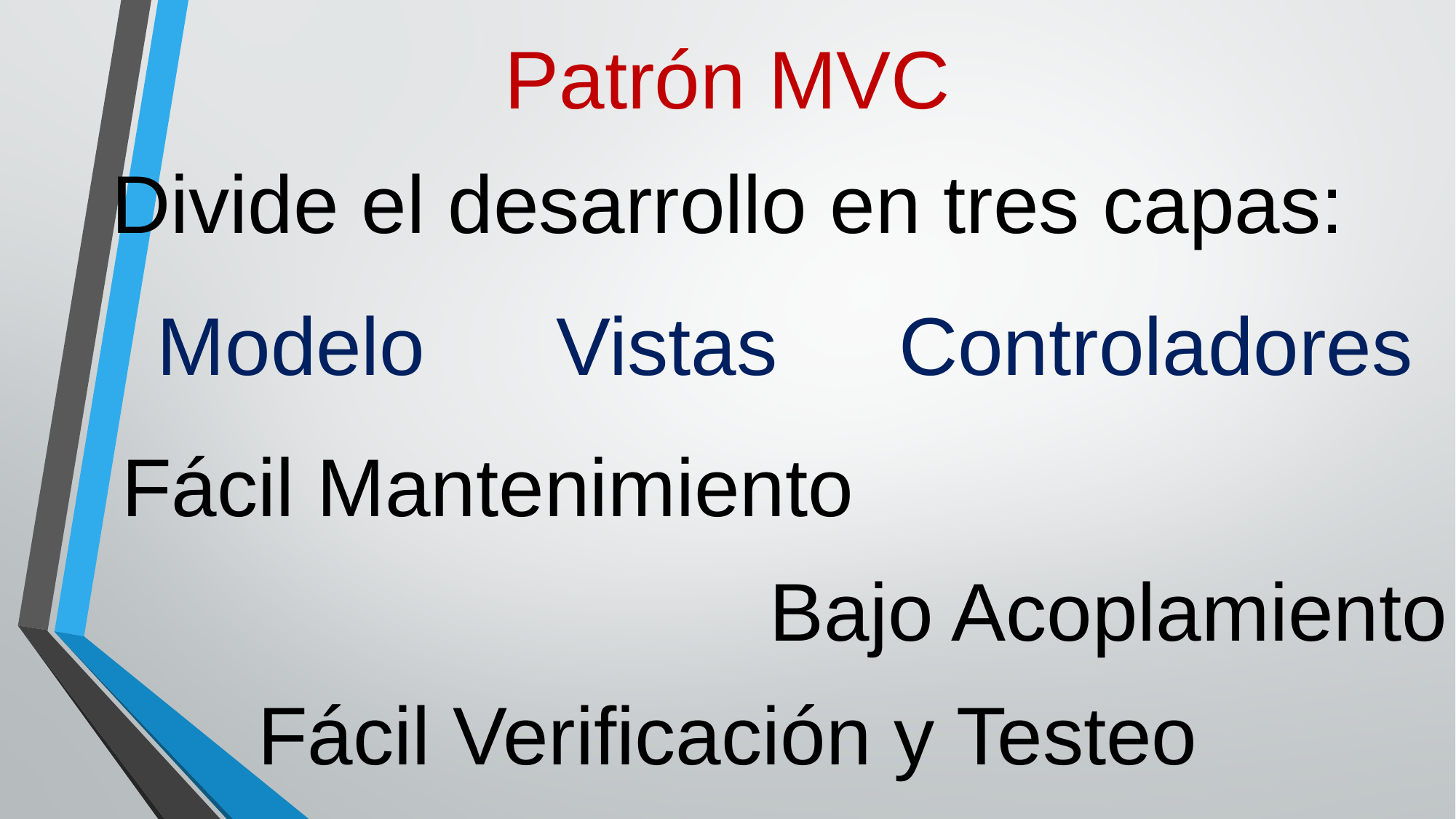

Patrón MVC
Divide el desarrollo en tres capas:
Modelo
Vistas
Controladores
Fácil Mantenimiento
Bajo Acoplamiento
Fácil Verificación y Testeo